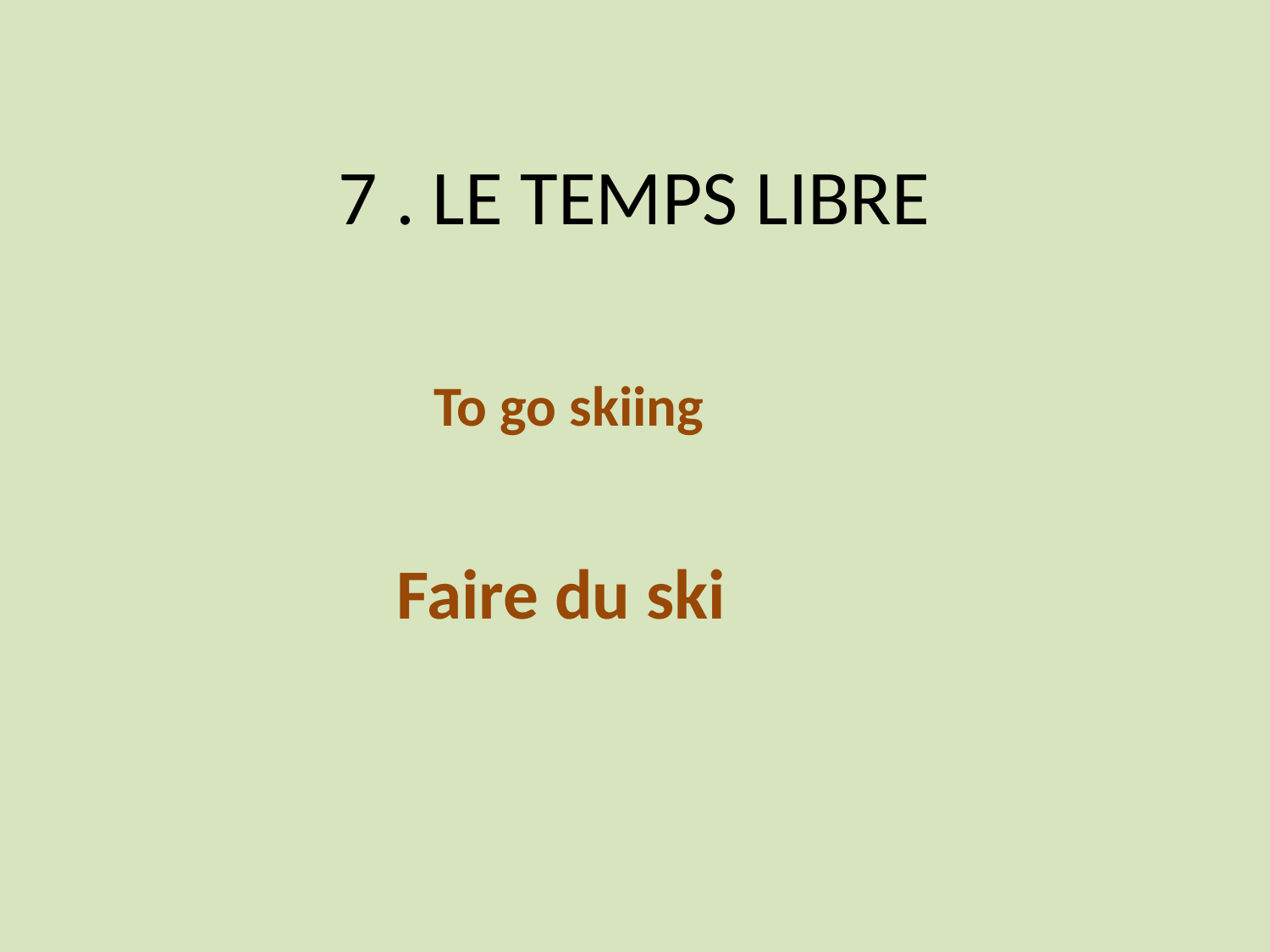

# 7 . LE TEMPS LIBRE
To go skiing
Faire du ski